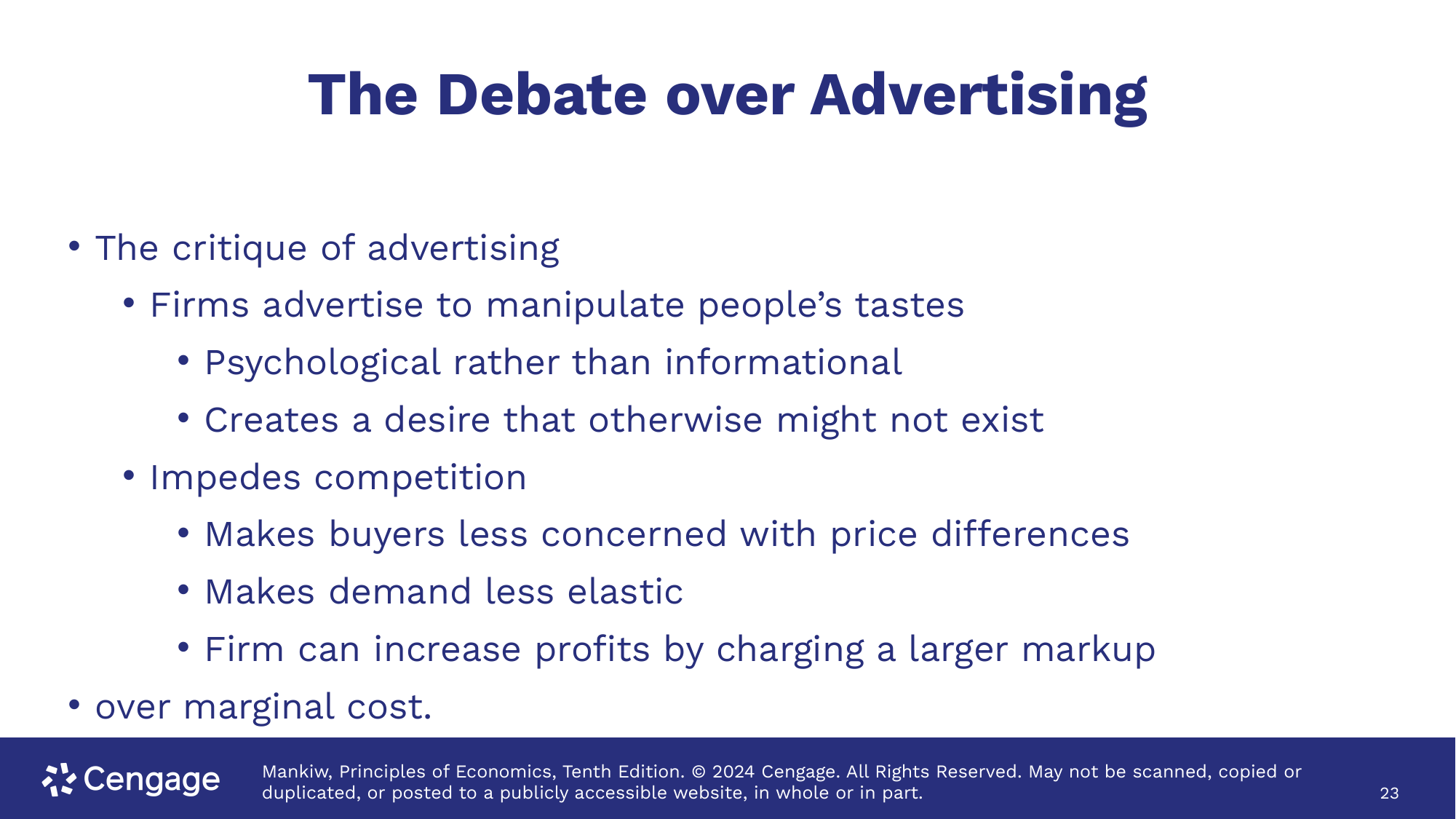

# The Debate over Advertising
The critique of advertising
Firms advertise to manipulate people’s tastes
Psychological rather than informational
Creates a desire that otherwise might not exist
Impedes competition
Makes buyers less concerned with price differences
Makes demand less elastic
Firm can increase profits by charging a larger markup
over marginal cost.